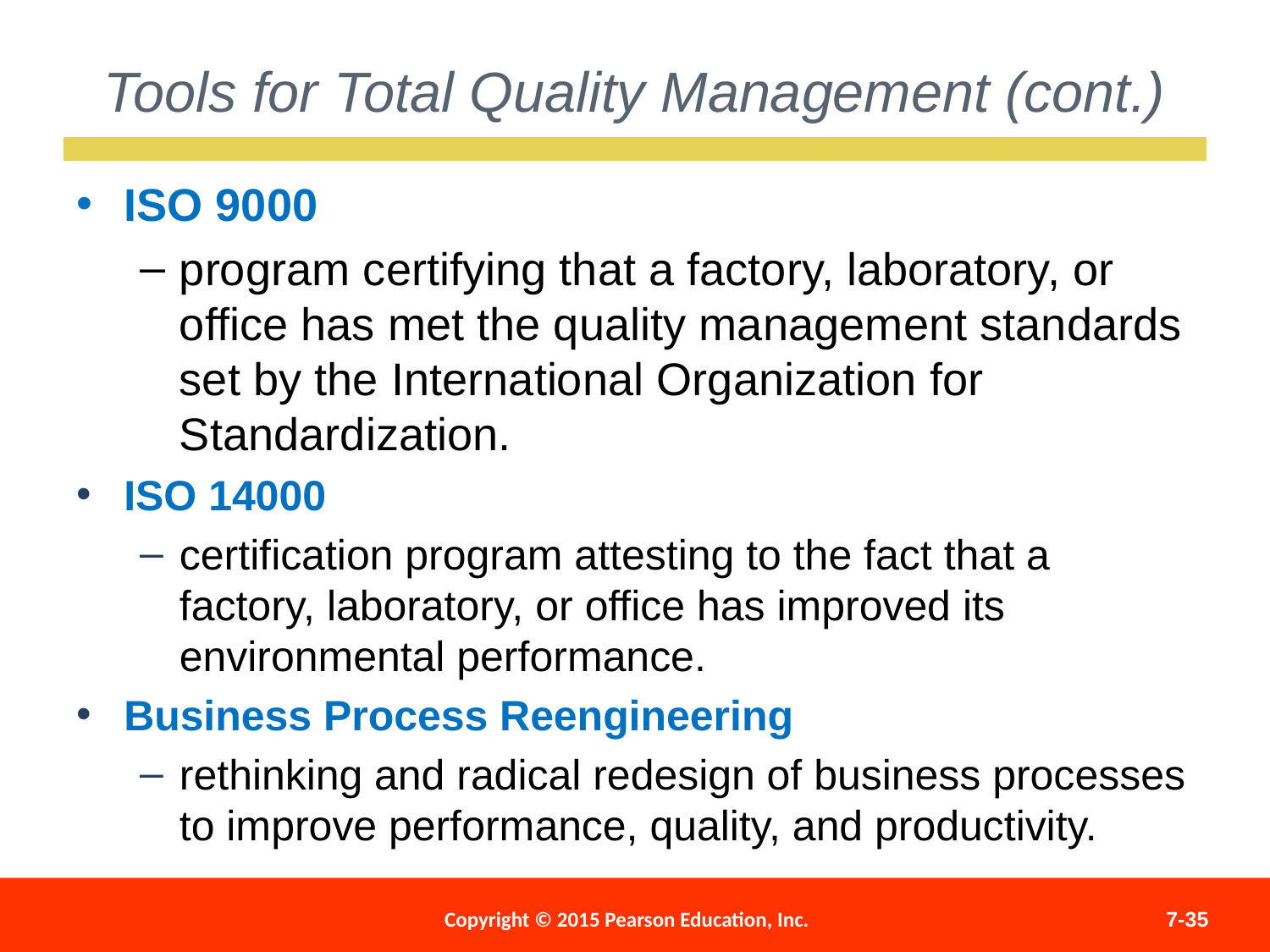

Tools for Total Quality Management (cont.)
ISO 9000
program certifying that a factory, laboratory, or office has met the quality management standards set by the International Organization for Standardization.
ISO 14000
certification program attesting to the fact that a factory, laboratory, or office has improved its environmental performance.
Business Process Reengineering
rethinking and radical redesign of business processes to improve performance, quality, and productivity.